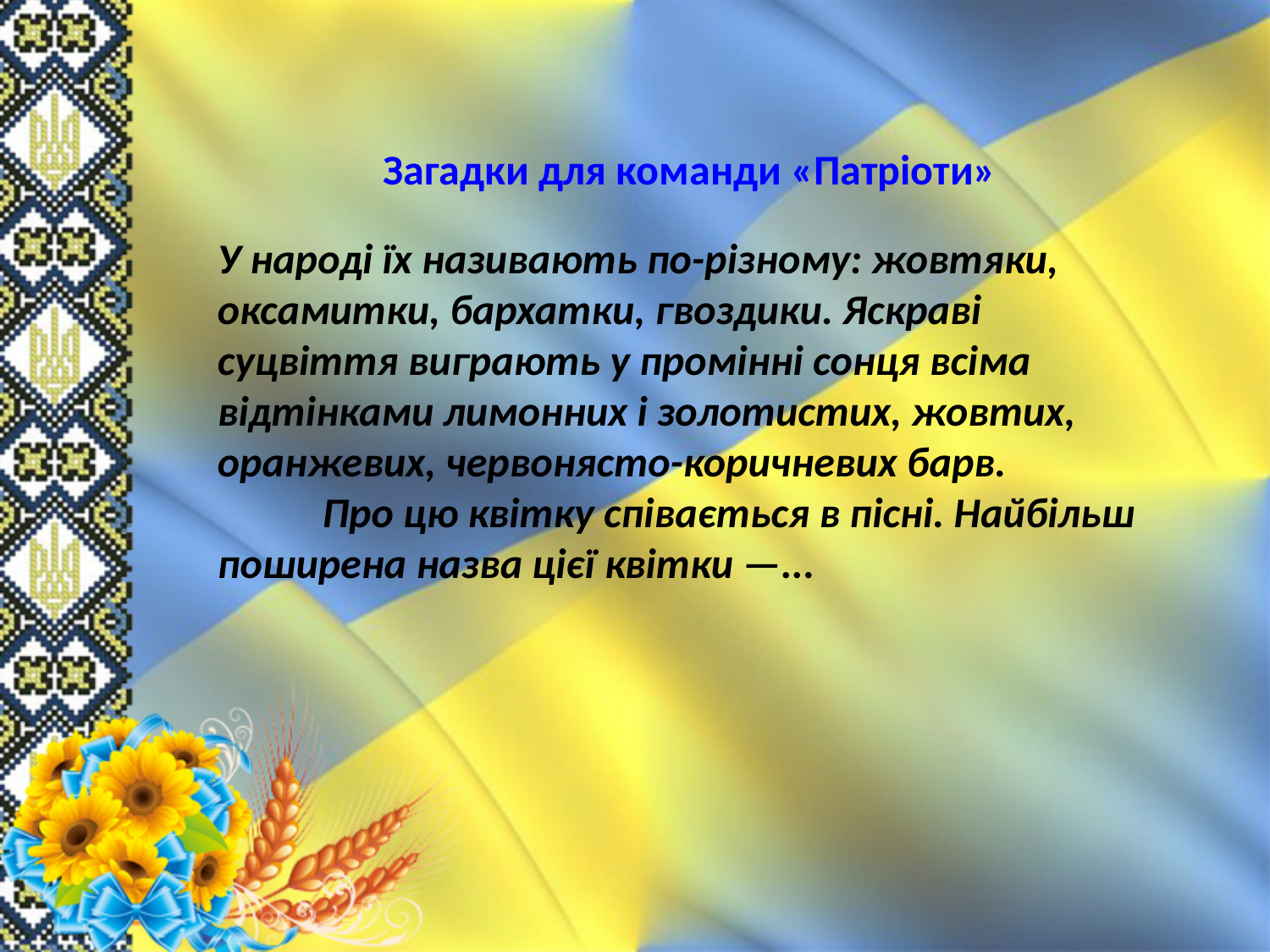

Загадки для команди «Патріоти»

У народі їх називають по-різному: жовтяки, оксамитки, бархатки, гвоздики. Яскраві суцвіття виграють у промінні сонця всіма відтінками лимонних і золотистих, жовтих, оранжевих, червонясто-коричневих барв.                            Про цю квітку співається в пісні. Найбільш поширена назва цієї квітки —...